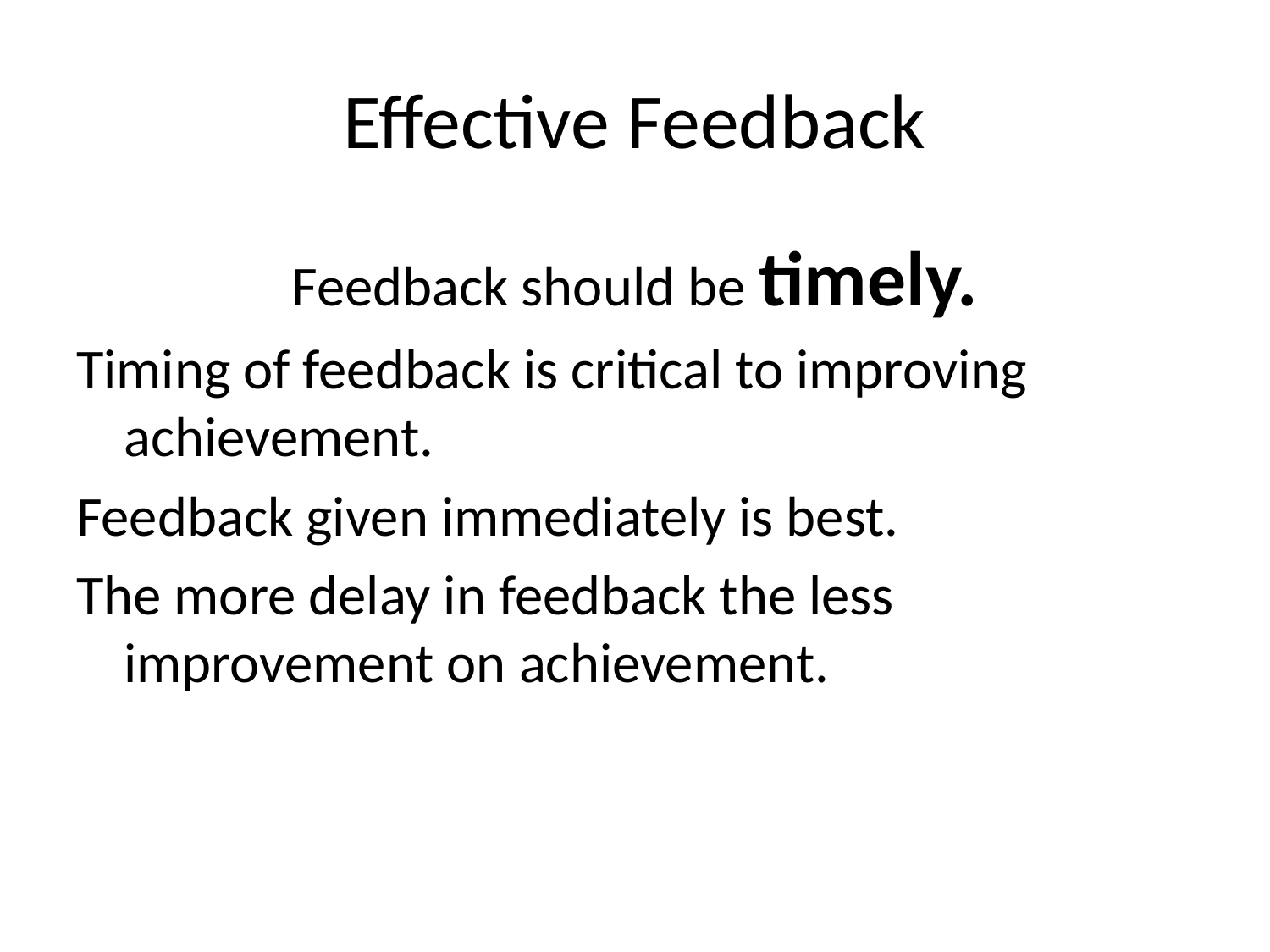

# Effective Feedback
Feedback should be timely.
Timing of feedback is critical to improving achievement.
Feedback given immediately is best.
The more delay in feedback the less improvement on achievement.